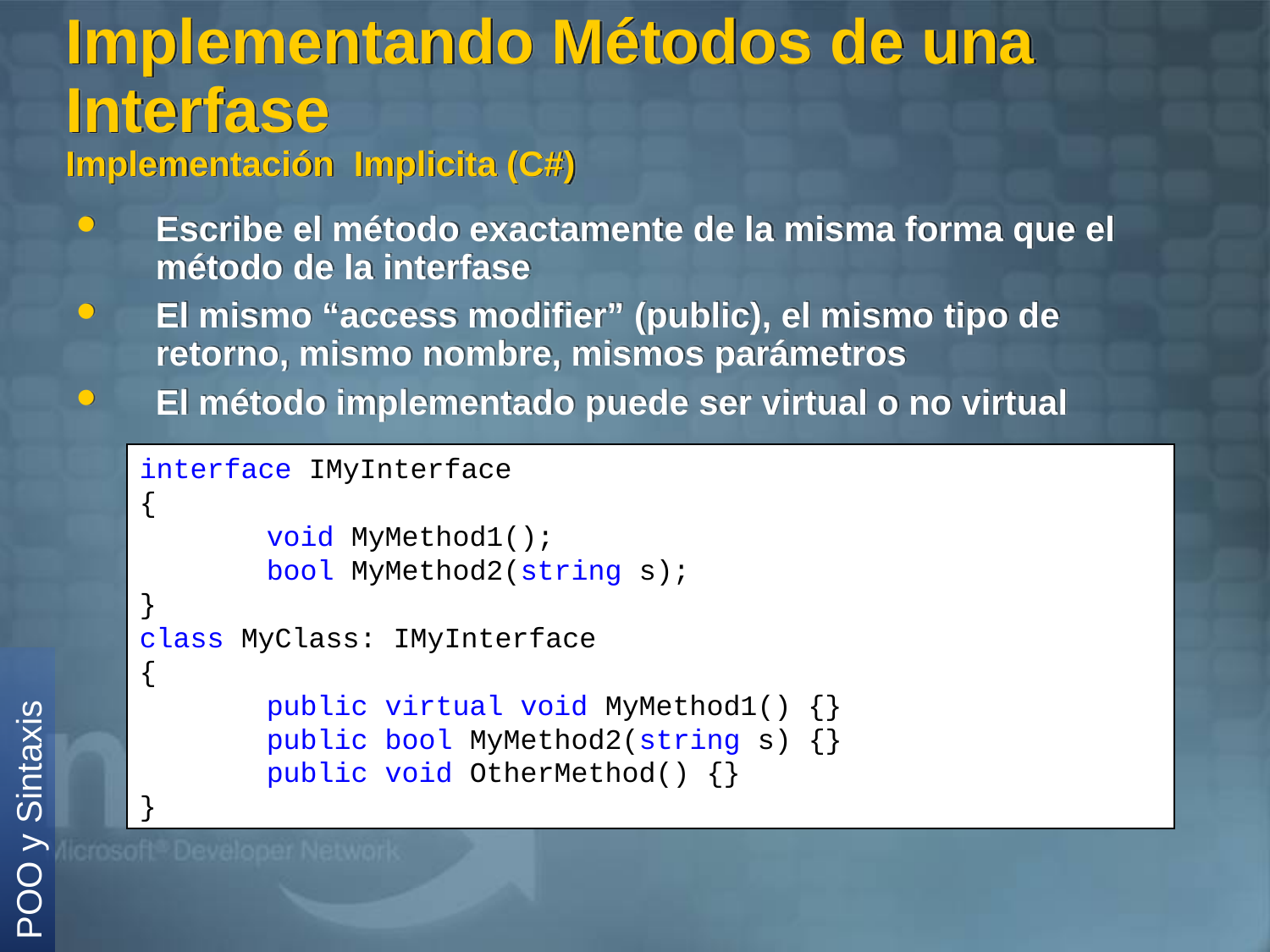

# Implementando Métodos de una Interfase Implementación  Implicita (C#)
Escribe el método exactamente de la misma forma que el método de la interfase
El mismo “access modifier” (public), el mismo tipo de retorno, mismo nombre, mismos parámetros
El método implementado puede ser virtual o no virtual
interface IMyInterface
{
	void MyMethod1();
	bool MyMethod2(string s);
}
class MyClass: IMyInterface
{
	public virtual void MyMethod1() {}
	public bool MyMethod2(string s) {}
	public void OtherMethod() {}
}
POO y Sintaxis